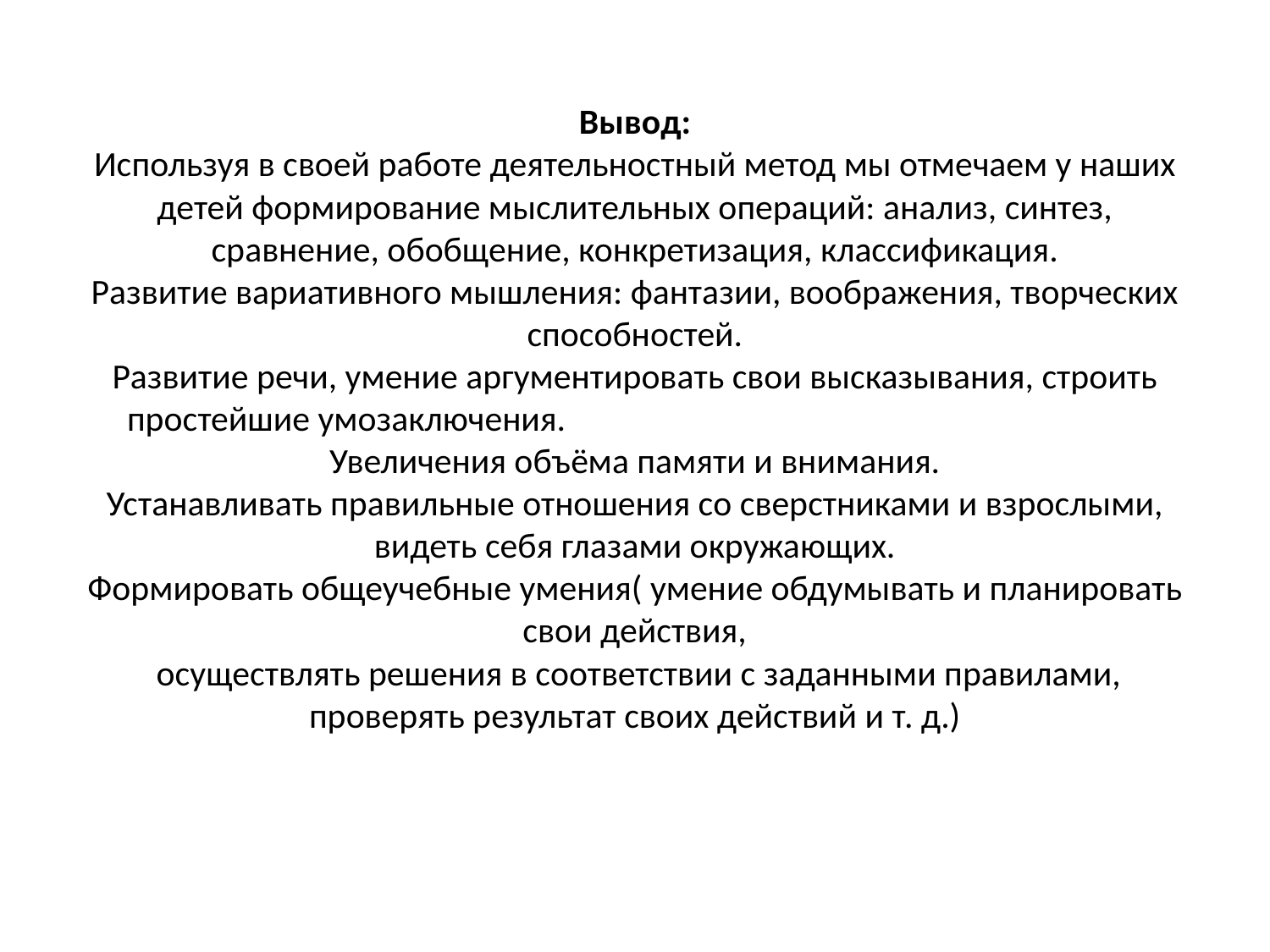

# Вывод: Используя в своей работе деятельностный метод мы отмечаем у наших детей формирование мыслительных операций: анализ, синтез, сравнение, обобщение, конкретизация, классификация. Развитие вариативного мышления: фантазии, воображения, творческих способностей. Развитие речи, умение аргументировать свои высказывания, строить простейшие умозаключения.					Увеличения объёма памяти и внимания. Устанавливать правильные отношения со сверстниками и взрослыми, видеть себя глазами окружающих. Формировать общеучебные умения( умение обдумывать и планировать свои действия, осуществлять решения в соответствии с заданными правилами, проверять результат своих действий и т. д.)